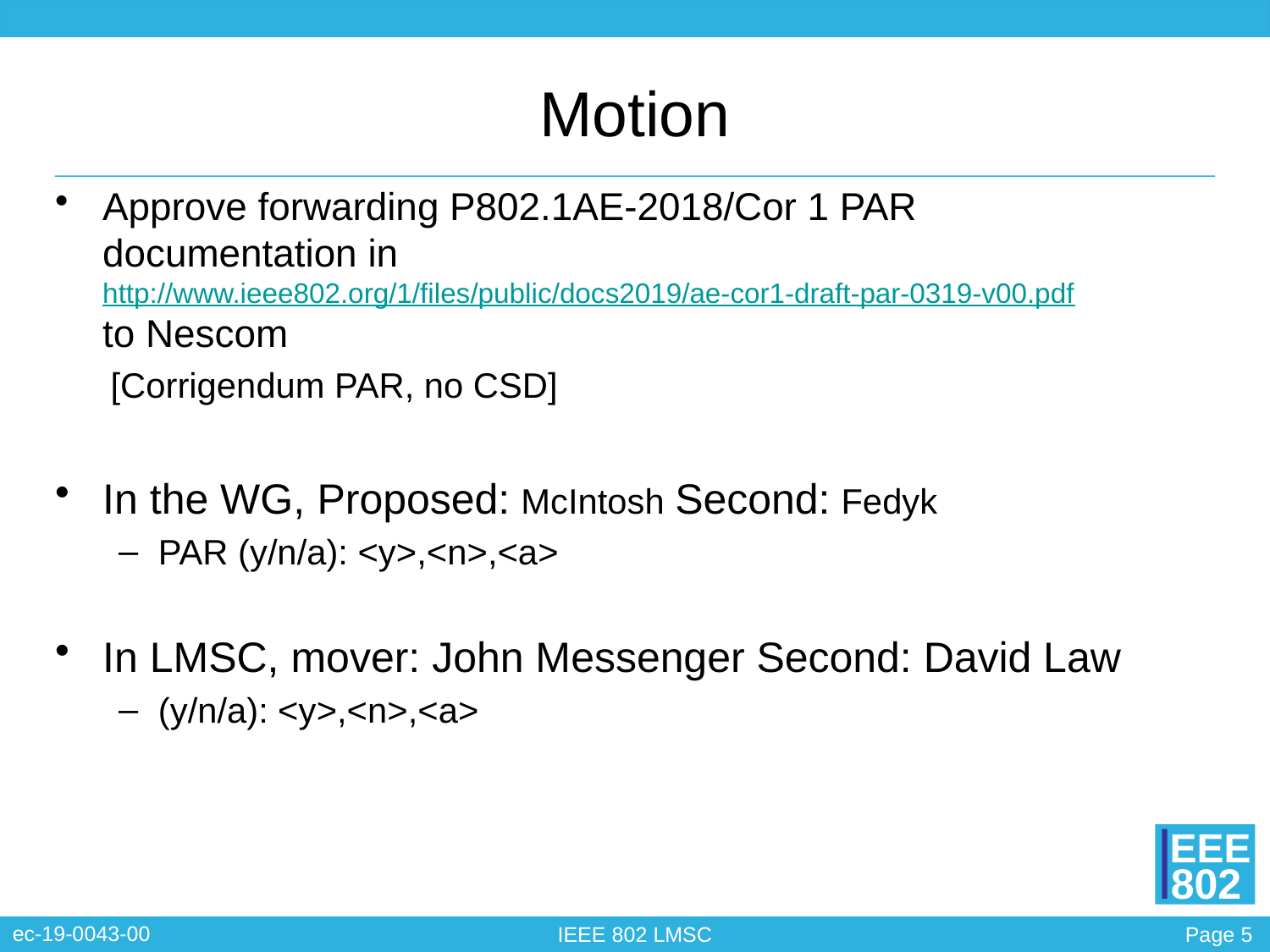

# Motion
Approve forwarding P802.1AE-2018/Cor 1 PAR documentation in
http://www.ieee802.org/1/files/public/docs2019/ae-cor1-draft-par-0319-v00.pdf
to Nescom
[Corrigendum PAR, no CSD]

In the WG, Proposed: McIntosh Second: Fedyk
PAR (y/n/a): <y>,<n>,<a>

In LMSC, mover: John Messenger Second: David Law
(y/n/a): <y>,<n>,<a>